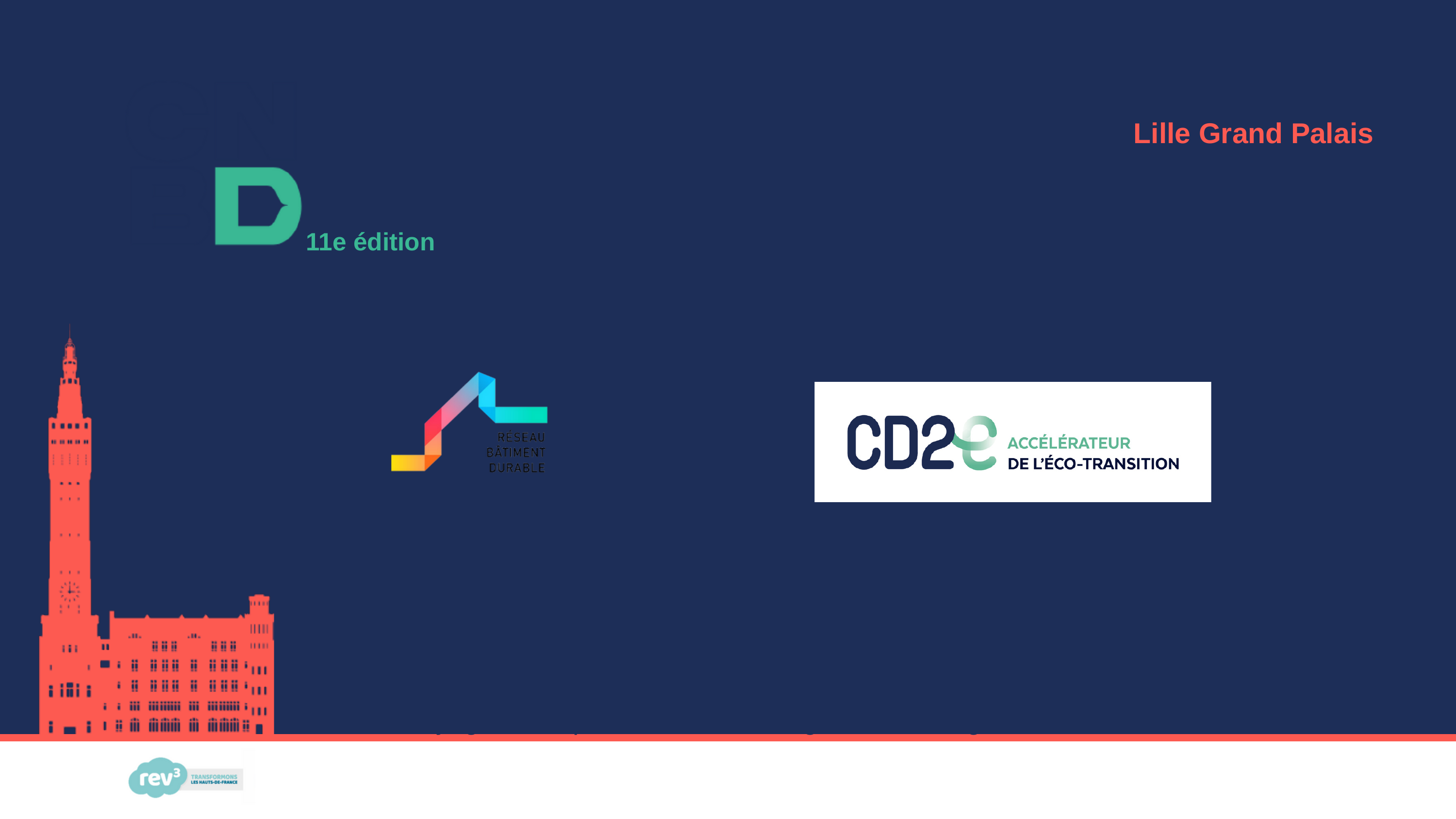

Congrès
National
Bâtiment
Durable
11e édition
4-5 sept. 2025
Lille Grand Palais
Un évènement du
Organisé par

www.congresbatimentdurable.com
Rejoignez les partenaires du Congrès , votre logo ici !